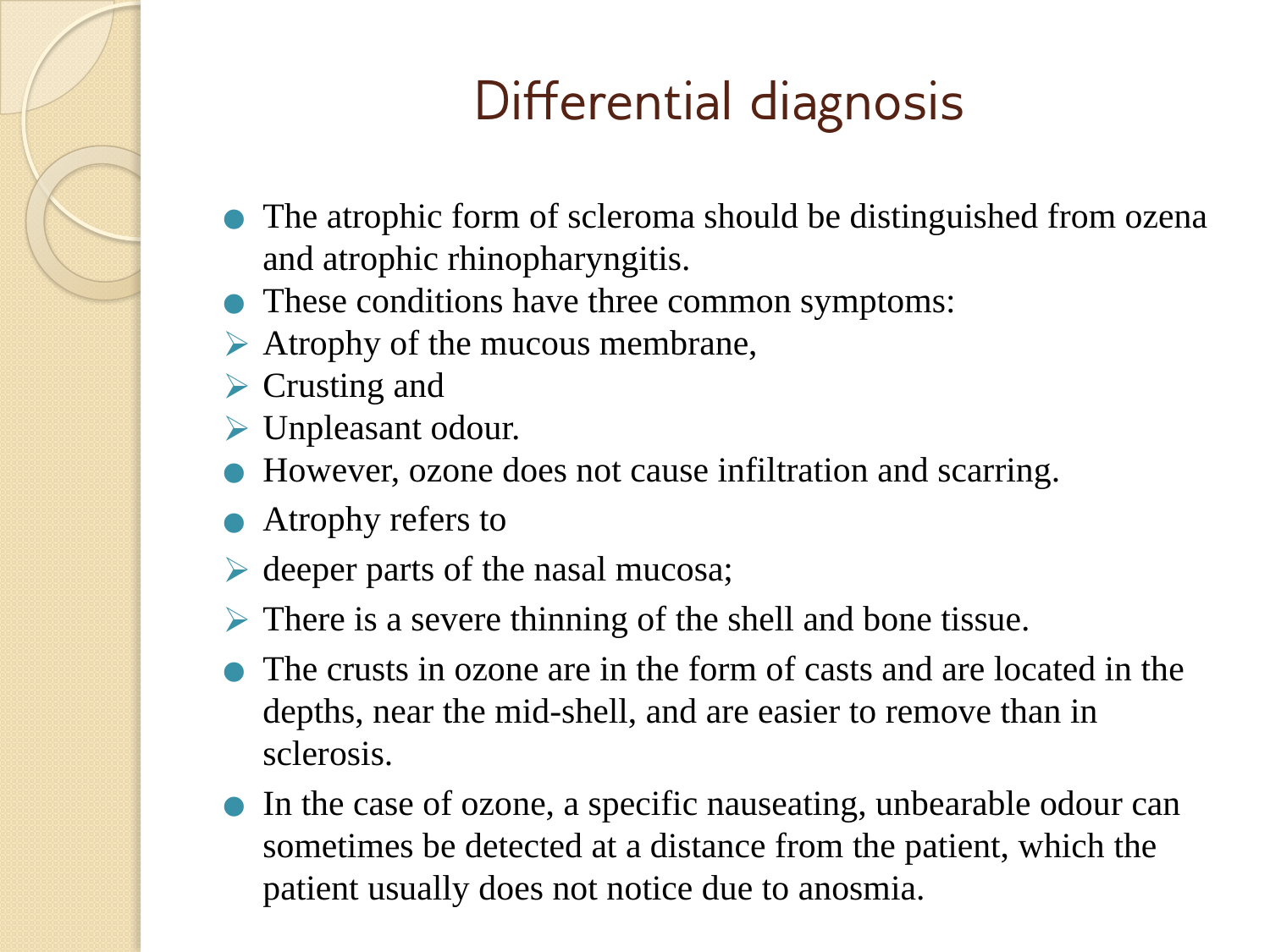

# Differential diagnosis
The atrophic form of scleroma should be distinguished from ozena and atrophic rhinopharyngitis.
These conditions have three common symptoms:
Atrophy of the mucous membrane,
Crusting and
Unpleasant odour.
However, ozone does not cause infiltration and scarring.
Atrophy refers to
deeper parts of the nasal mucosa;
There is a severe thinning of the shell and bone tissue.
The crusts in ozone are in the form of casts and are located in the depths, near the mid-shell, and are easier to remove than in sclerosis.
In the case of ozone, a specific nauseating, unbearable odour can sometimes be detected at a distance from the patient, which the patient usually does not notice due to anosmia.